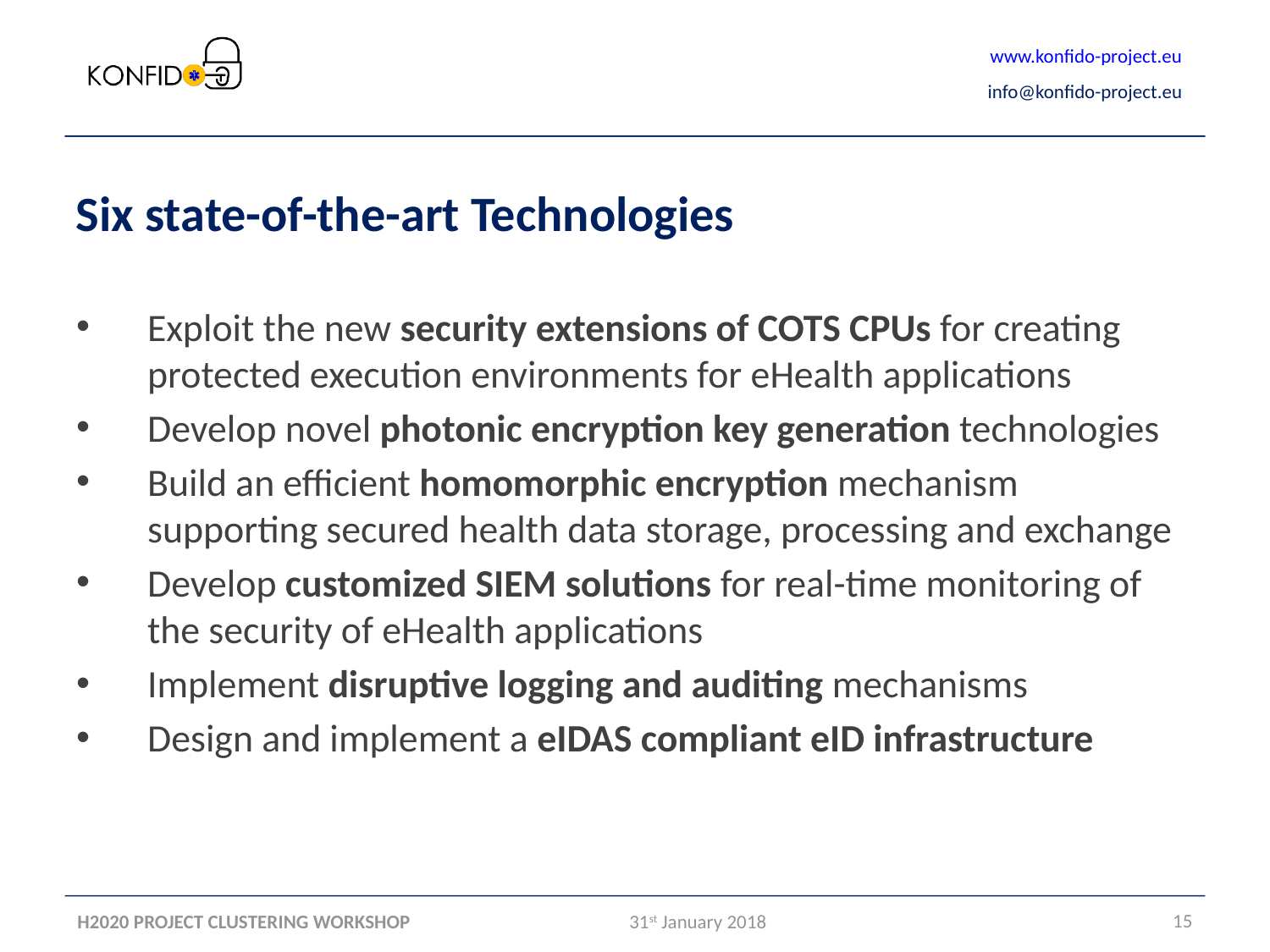

Six state-of-the-art Technologies
Exploit the new security extensions of COTS CPUs for creating protected execution environments for eHealth applications
Develop novel photonic encryption key generation technologies
Build an efficient homomorphic encryption mechanism supporting secured health data storage, processing and exchange
Develop customized SIEM solutions for real-time monitoring of the security of eHealth applications
Implement disruptive logging and auditing mechanisms
Design and implement a eIDAS compliant eID infrastructure
H2020 PROJECT CLUSTERING WORKSHOP
15
31st January 2018